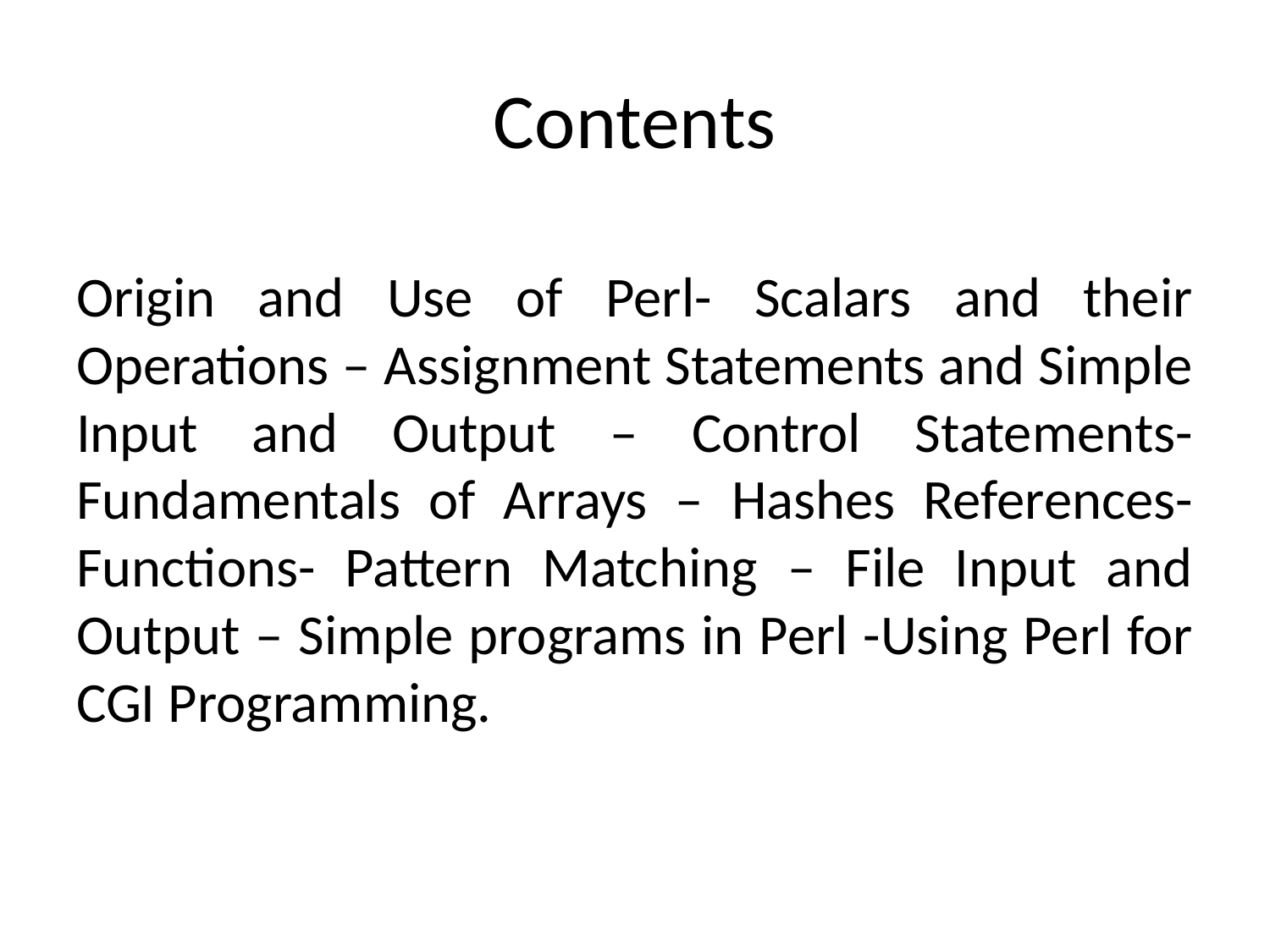

# Contents
Origin and Use of Perl- Scalars and their Operations – Assignment Statements and Simple Input and Output – Control Statements- Fundamentals of Arrays – Hashes References- Functions- Pattern Matching – File Input and Output – Simple programs in Perl -Using Perl for CGI Programming.